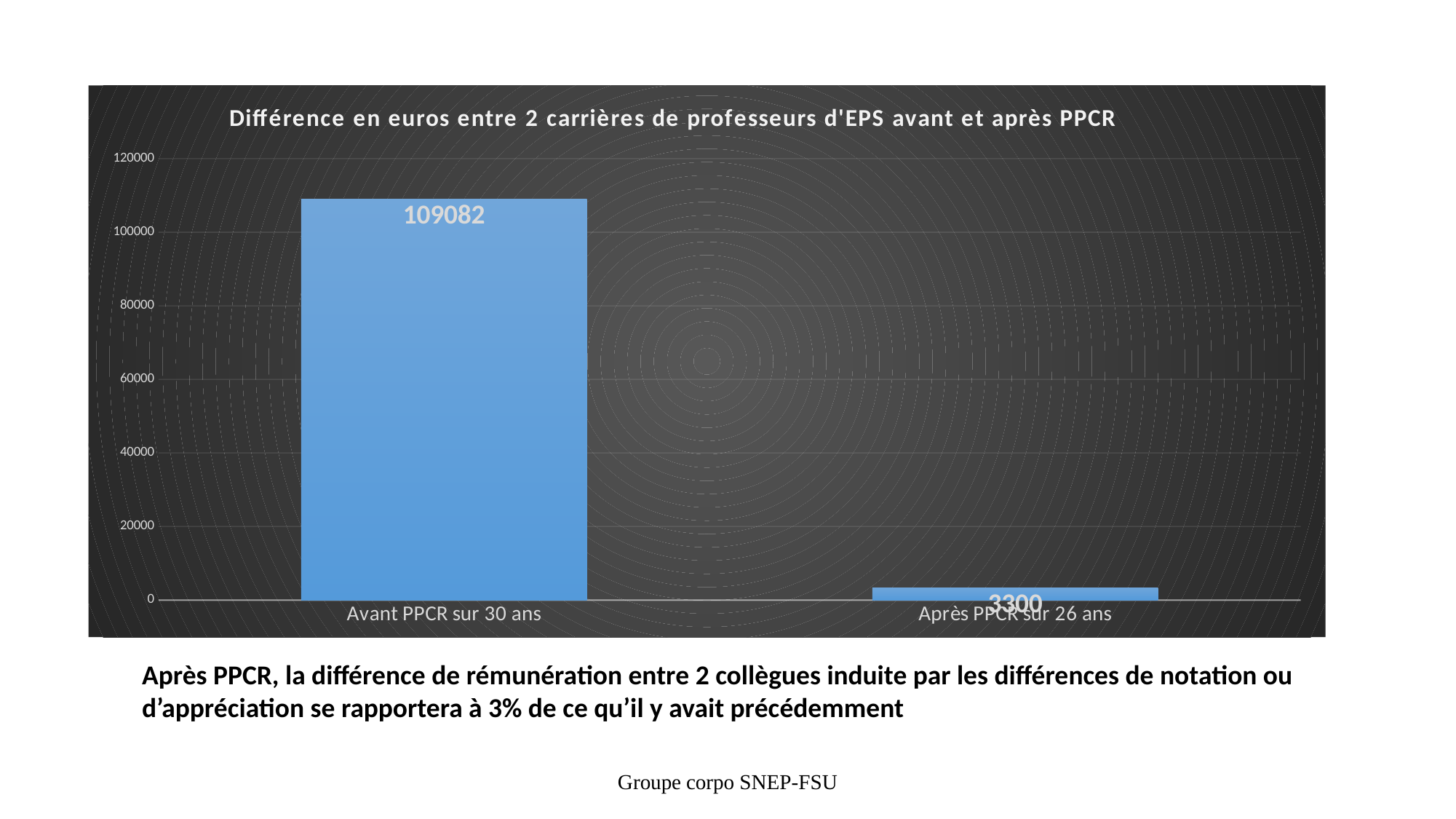

#

### Chart: Différence en euros entre 2 carrières de professeurs d'EPS avant et après PPCR

| Category |  |
|---|---|
| Avant PPCR sur 30 ans | 109082.0 |
| Après PPCR sur 26 ans | 3300.0 |
Après PPCR, la différence de rémunération entre 2 collègues induite par les différences de notation ou d’appréciation se rapportera à 3% de ce qu’il y avait précédemment
Groupe corpo SNEP-FSU